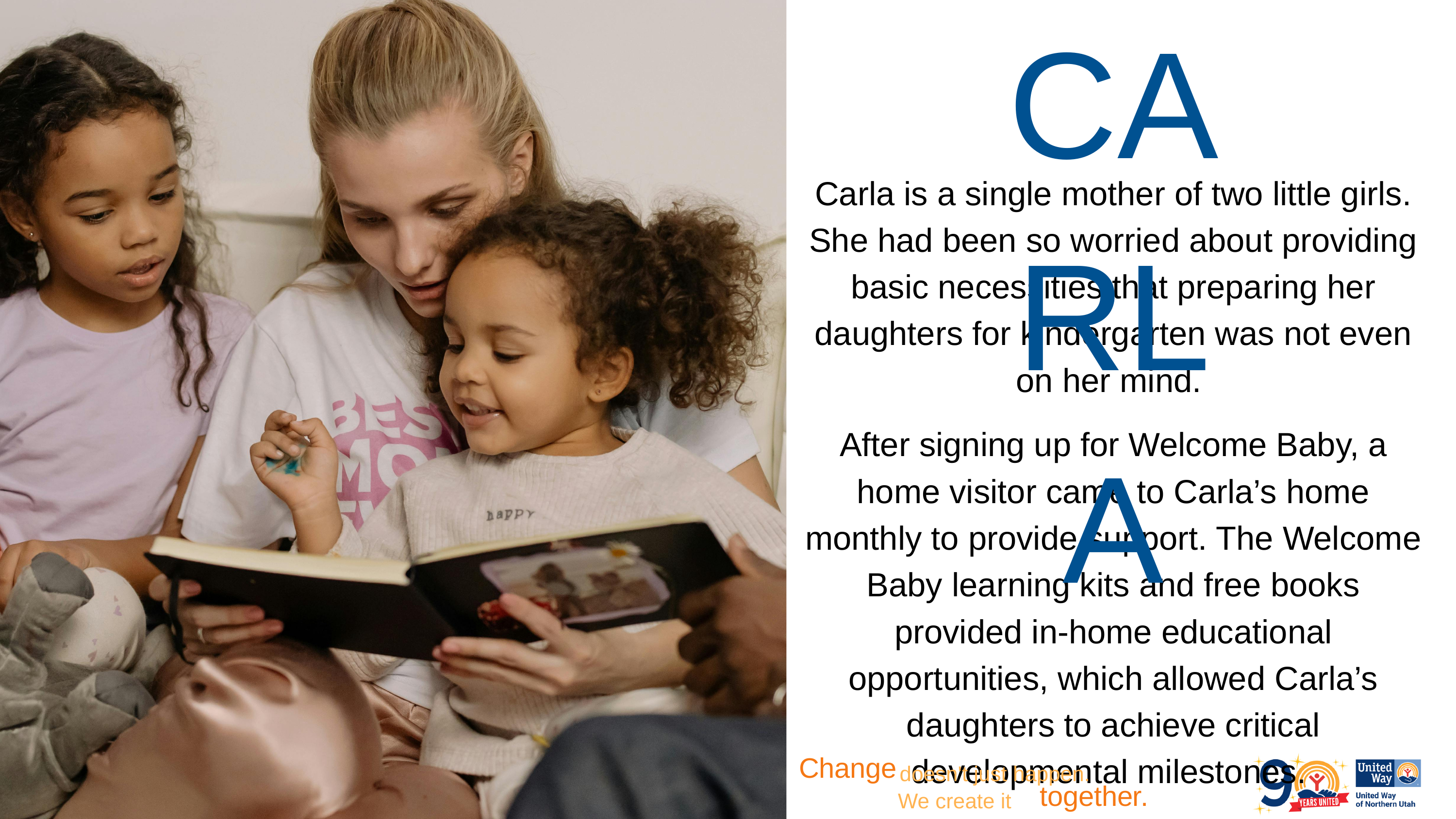

CARLA
Carla is a single mother of two little girls. She had been so worried about providing basic necessities that preparing her daughters for kindergarten was not even on her mind.

After signing up for Welcome Baby, a home visitor came to Carla’s home monthly to provide support. The Welcome Baby learning kits and free books provided in-home educational opportunities, which allowed Carla’s daughters to achieve critical developmental milestones.

Change
                               together.
doesn't just happen.
We create it